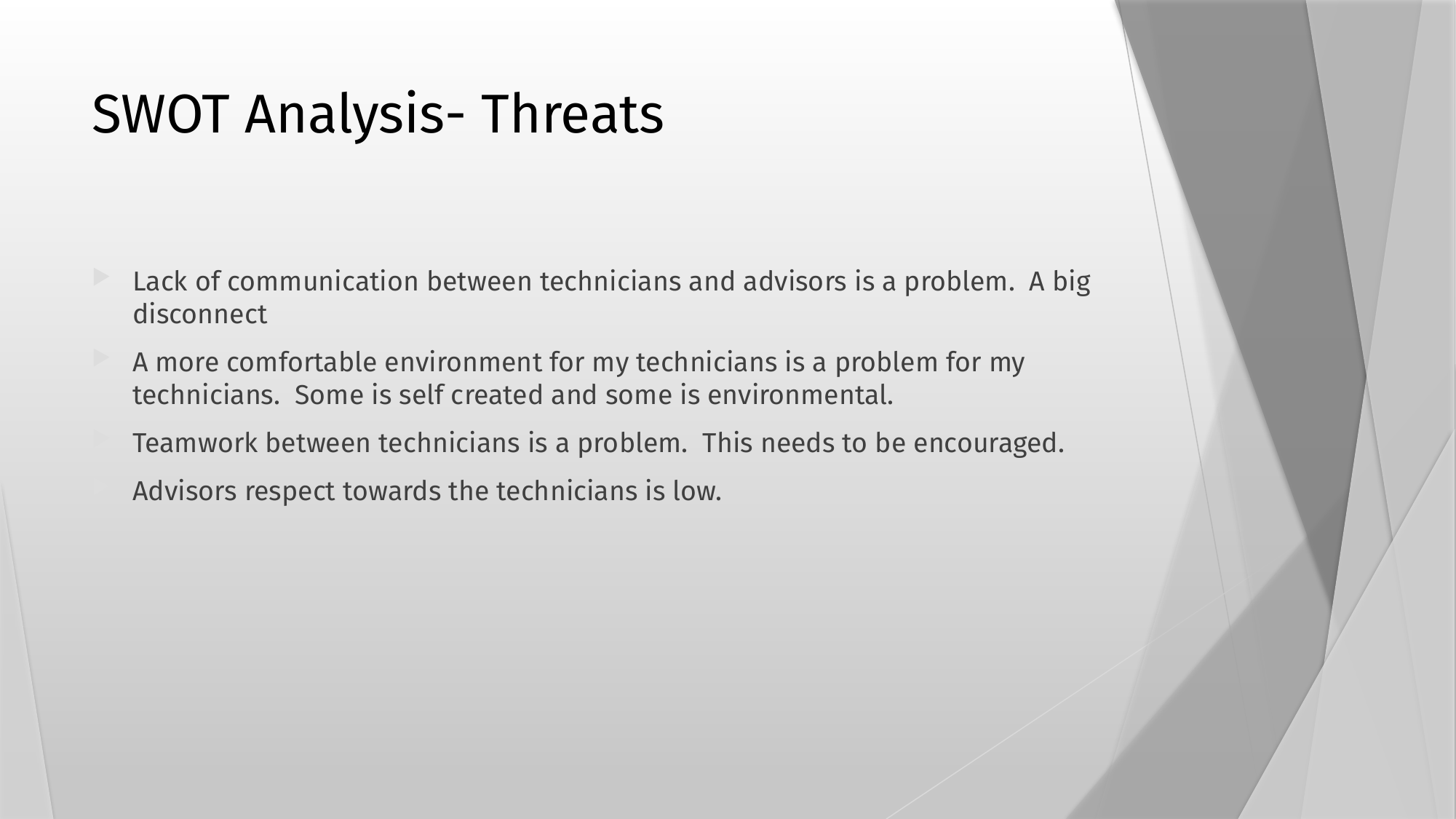

# SWOT Analysis- Threats
Lack of communication between technicians and advisors is a problem.  A big disconnect
A more comfortable environment for my technicians is a problem for my technicians.  Some is self created and some is environmental.
Teamwork between technicians is a problem.  This needs to be encouraged.
Advisors respect towards the technicians is low.